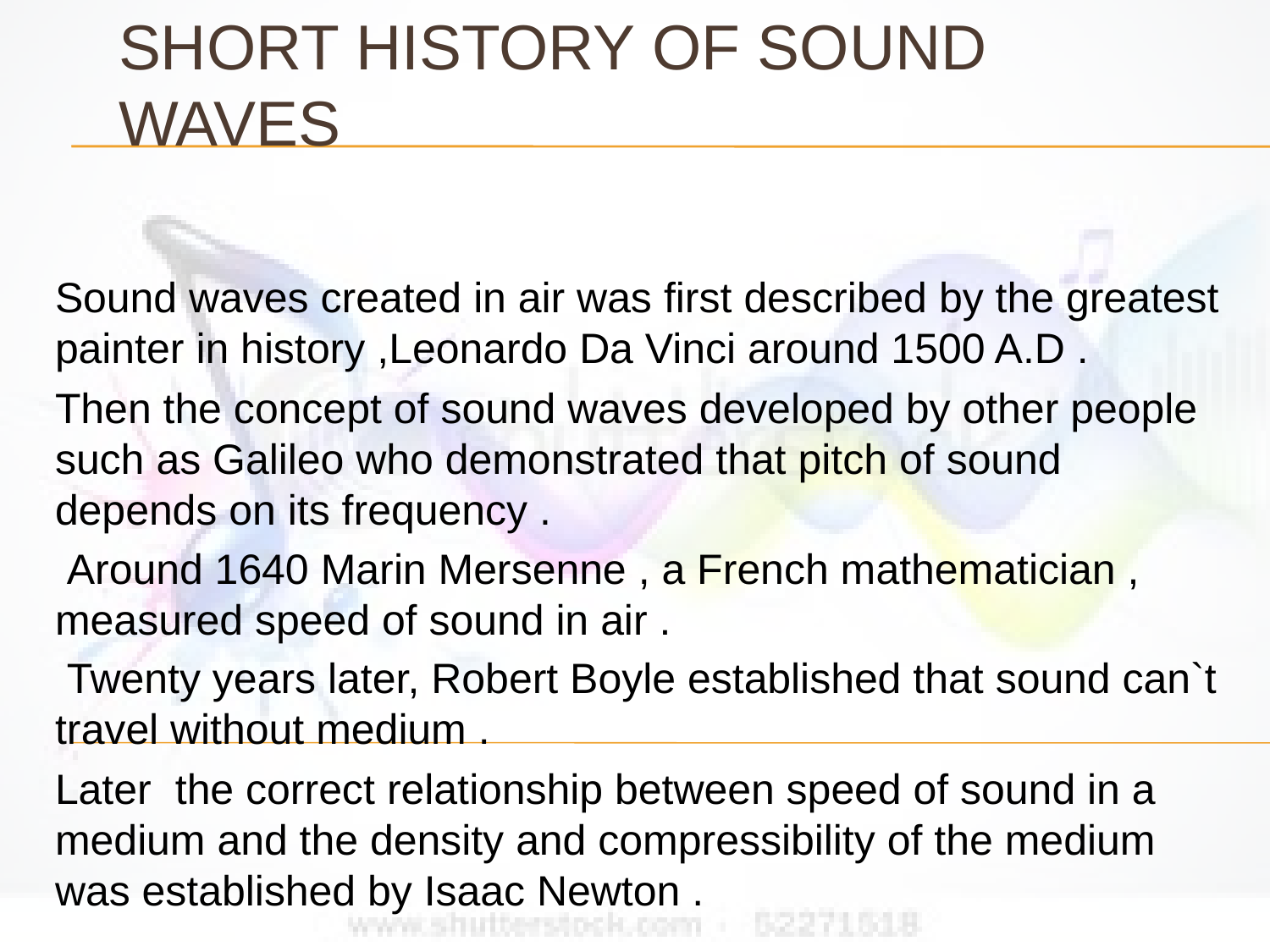

# Short history of sound waves
Sound waves created in air was first described by the greatest painter in history ,Leonardo Da Vinci around 1500 A.D .
Then the concept of sound waves developed by other people such as Galileo who demonstrated that pitch of sound depends on its frequency .
 Around 1640 Marin Mersenne , a French mathematician , measured speed of sound in air .
 Twenty years later, Robert Boyle established that sound can`t travel without medium .
Later  the correct relationship between speed of sound in a medium and the density and compressibility of the medium was established by Isaac Newton .